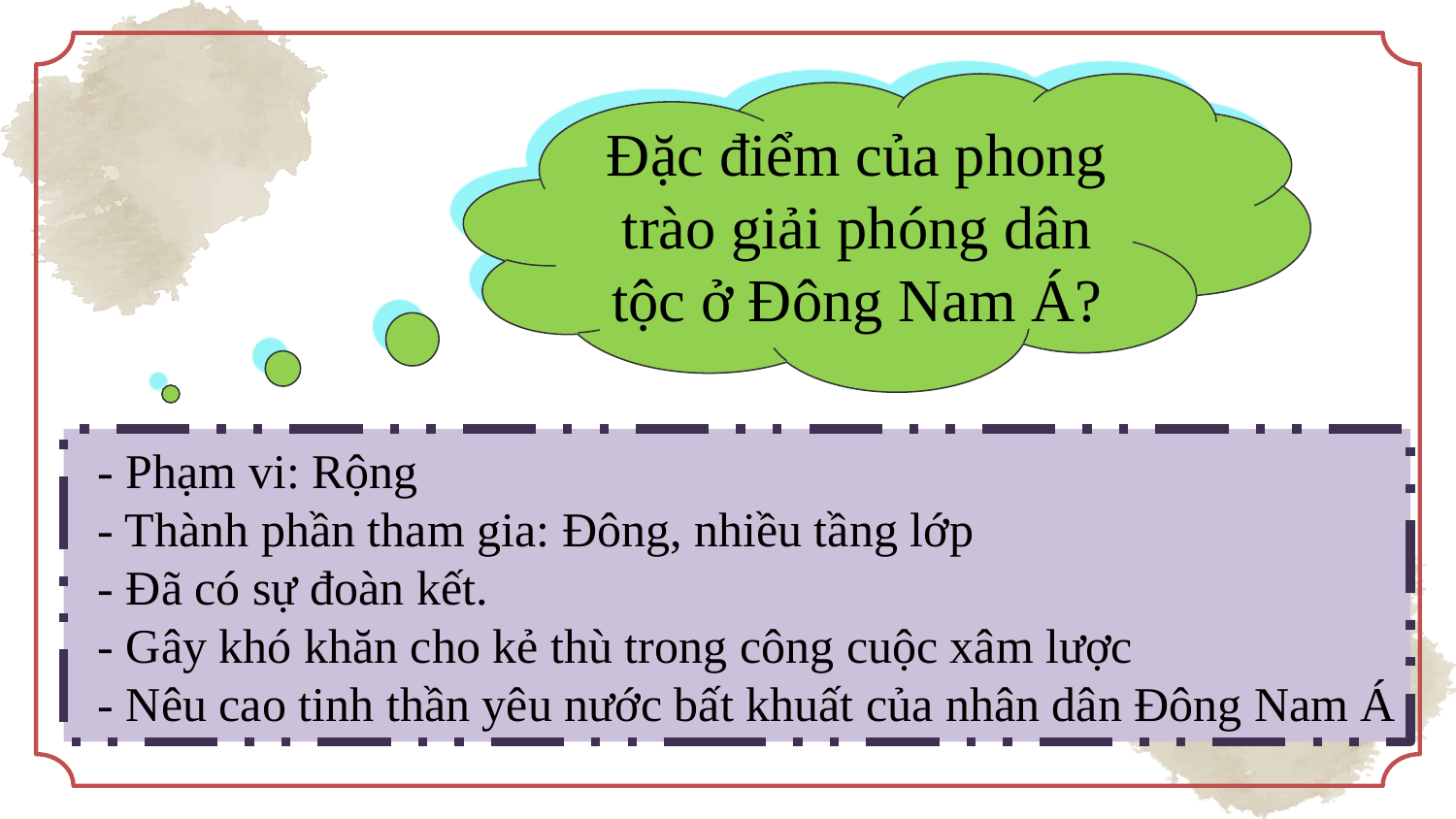

Đặc điểm của phong trào giải phóng dân tộc ở Đông Nam Á?
- Phạm vi: Rộng
- Thành phần tham gia: Đông, nhiều tầng lớp
- Đã có sự đoàn kết.
- Gây khó khăn cho kẻ thù trong công cuộc xâm lược
- Nêu cao tinh thần yêu nước bất khuất của nhân dân Đông Nam Á